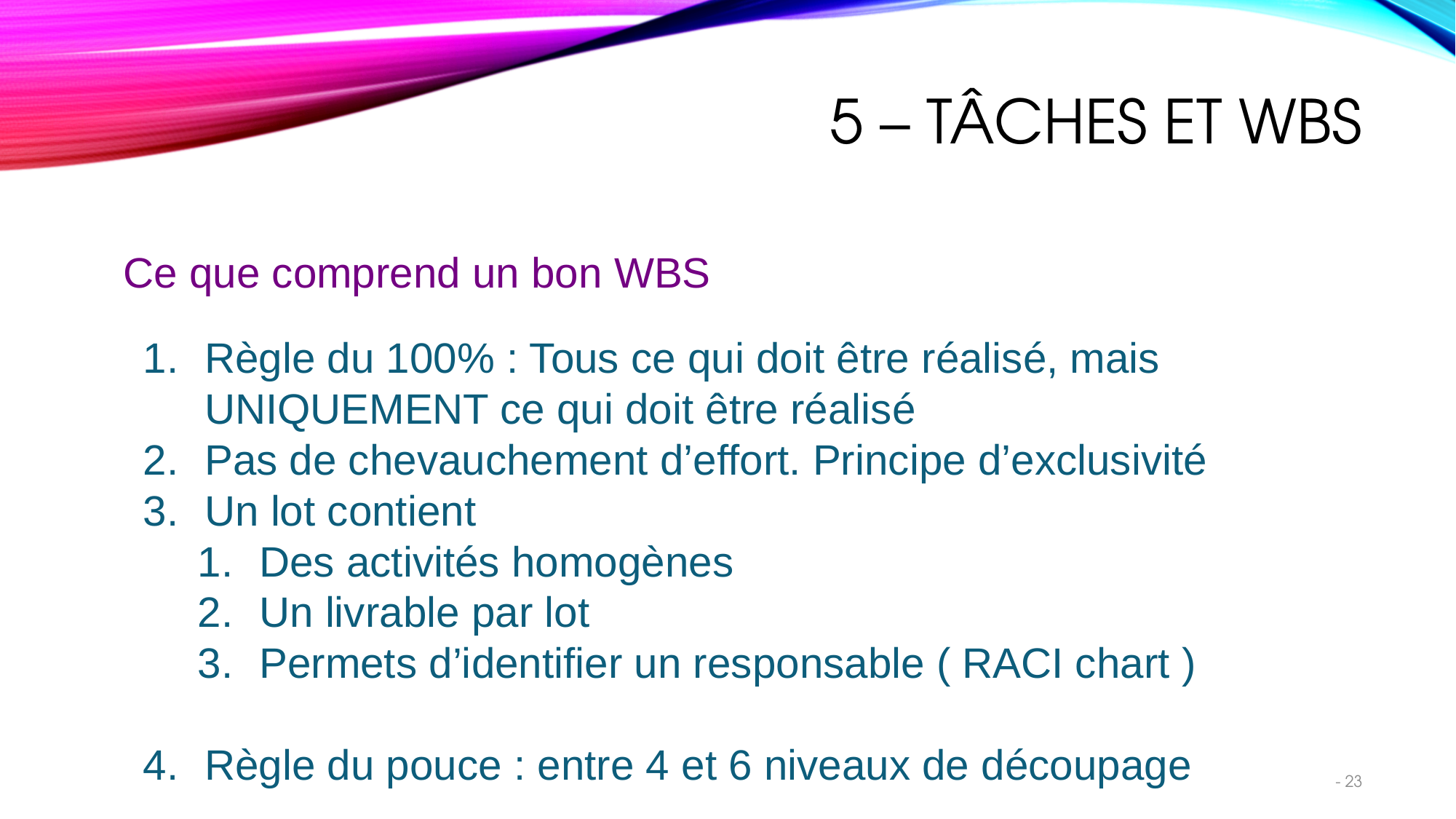

# 5 – Tâches et WBS
Ce que comprend un bon WBS
Règle du 100% : Tous ce qui doit être réalisé, mais UNIQUEMENT ce qui doit être réalisé
Pas de chevauchement d’effort. Principe d’exclusivité
Un lot contient
Des activités homogènes
Un livrable par lot
Permets d’identifier un responsable ( RACI chart )

Règle du pouce : entre 4 et 6 niveaux de découpage

23